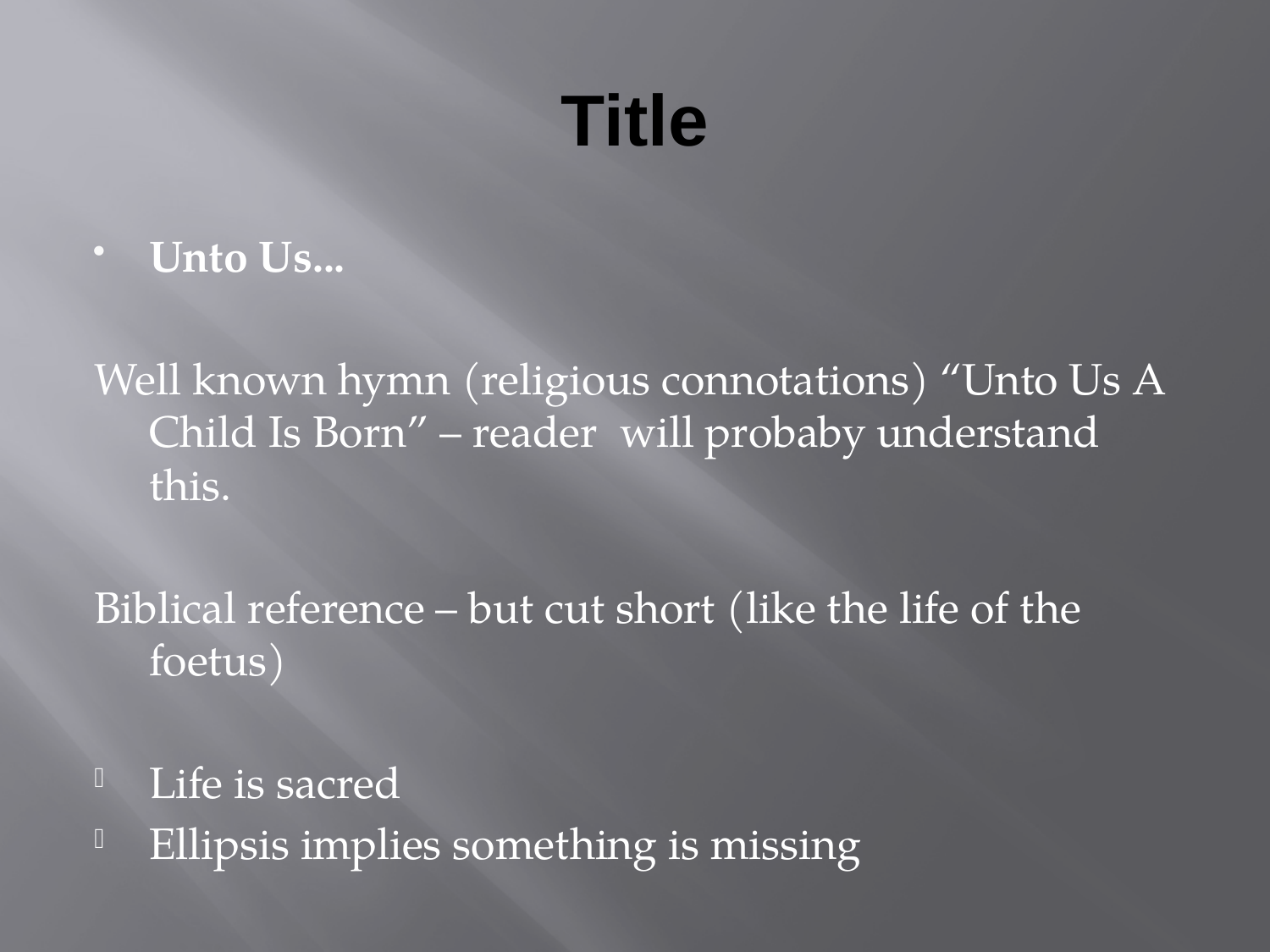

# Title
Unto Us...

Well known hymn (religious connotations) “Unto Us A Child Is Born” – reader  will probaby understand this.

Biblical reference – but cut short (like the life of the foetus)

Life is sacred
Ellipsis implies something is missing